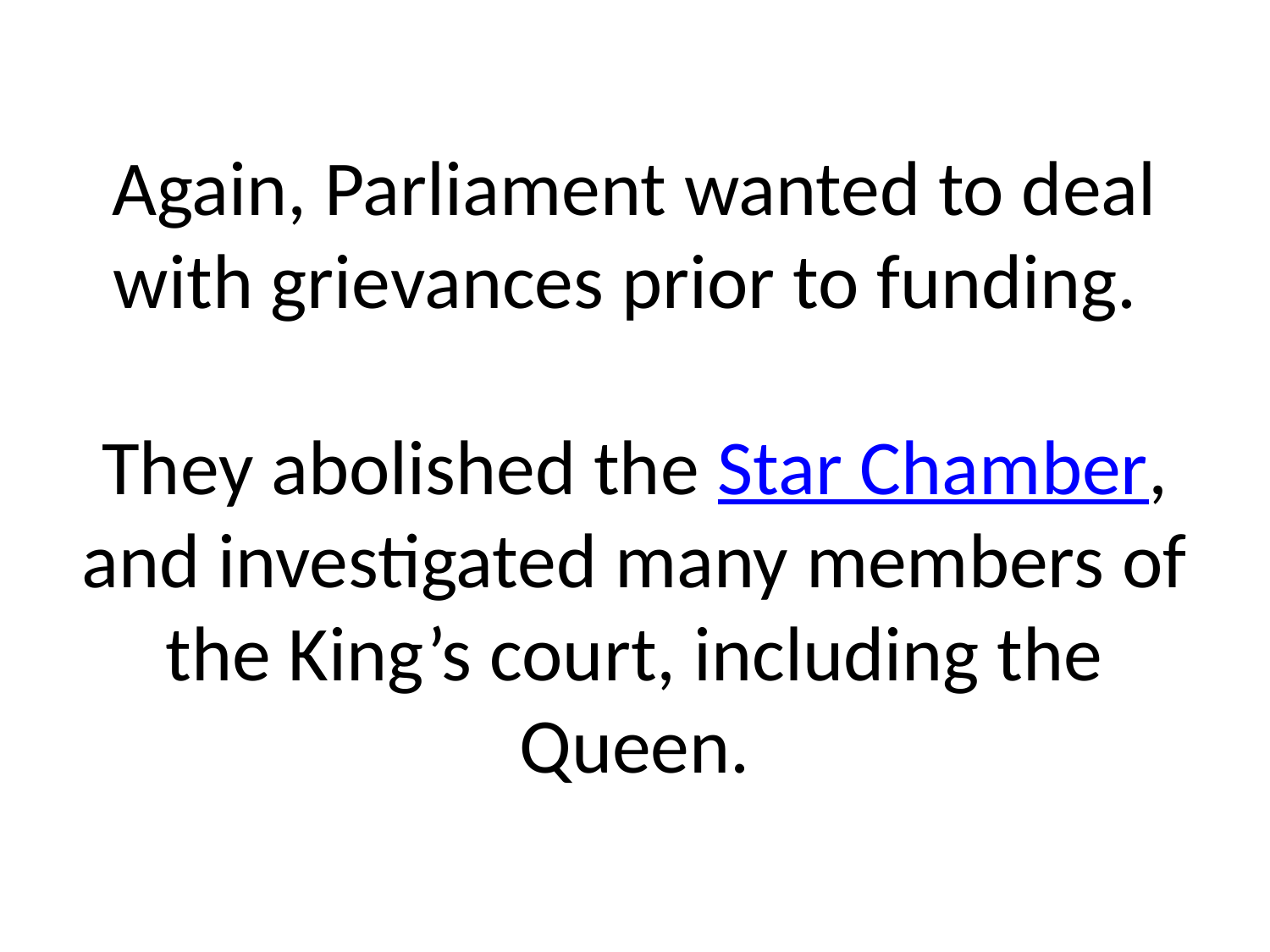

# Again, Parliament wanted to deal with grievances prior to funding. They abolished the Star Chamber, and investigated many members of the King’s court, including the Queen.